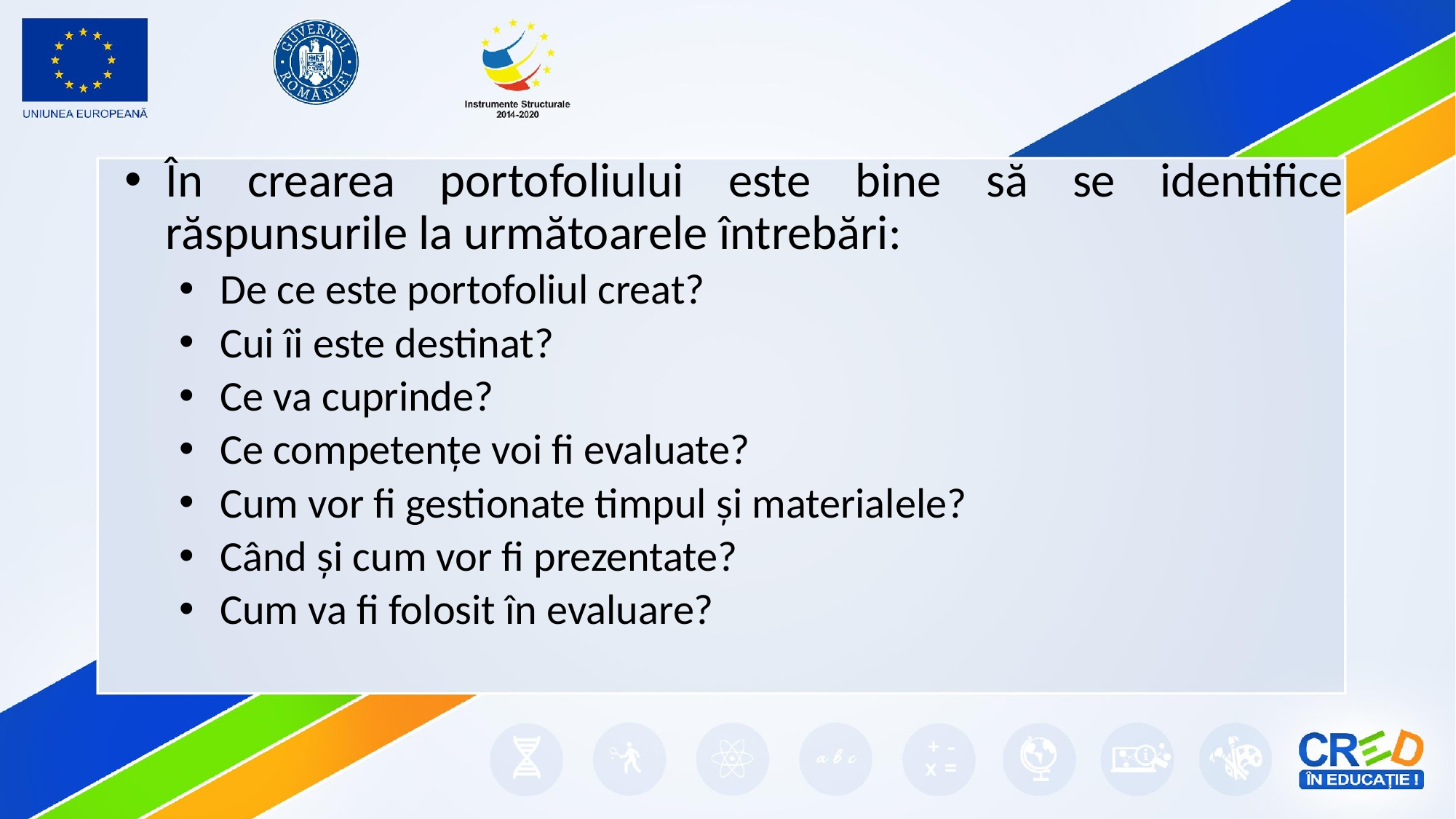

În crearea portofoliului este bine să se identifice răspunsurile la următoarele întrebări:
De ce este portofoliul creat?
Cui îi este destinat?
Ce va cuprinde?
Ce competențe voi fi evaluate?
Cum vor fi gestionate timpul și materialele?
Când și cum vor fi prezentate?
Cum va fi folosit în evaluare?